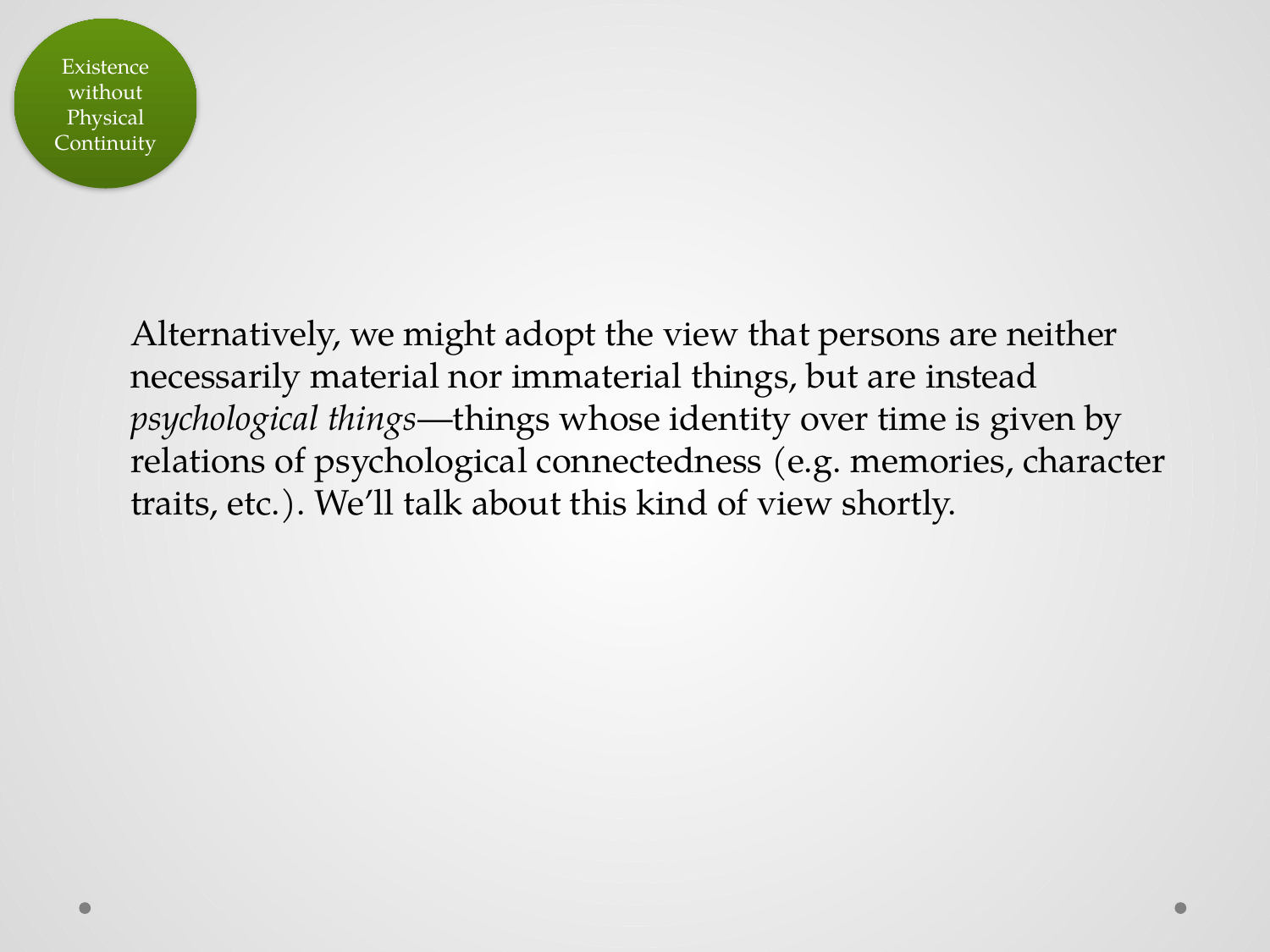

Existence without Physical Continuity
Alternatively, we might adopt the view that persons are neither necessarily material nor immaterial things, but are instead psychological things—things whose identity over time is given by relations of psychological connectedness (e.g. memories, character traits, etc.). We’ll talk about this kind of view shortly.